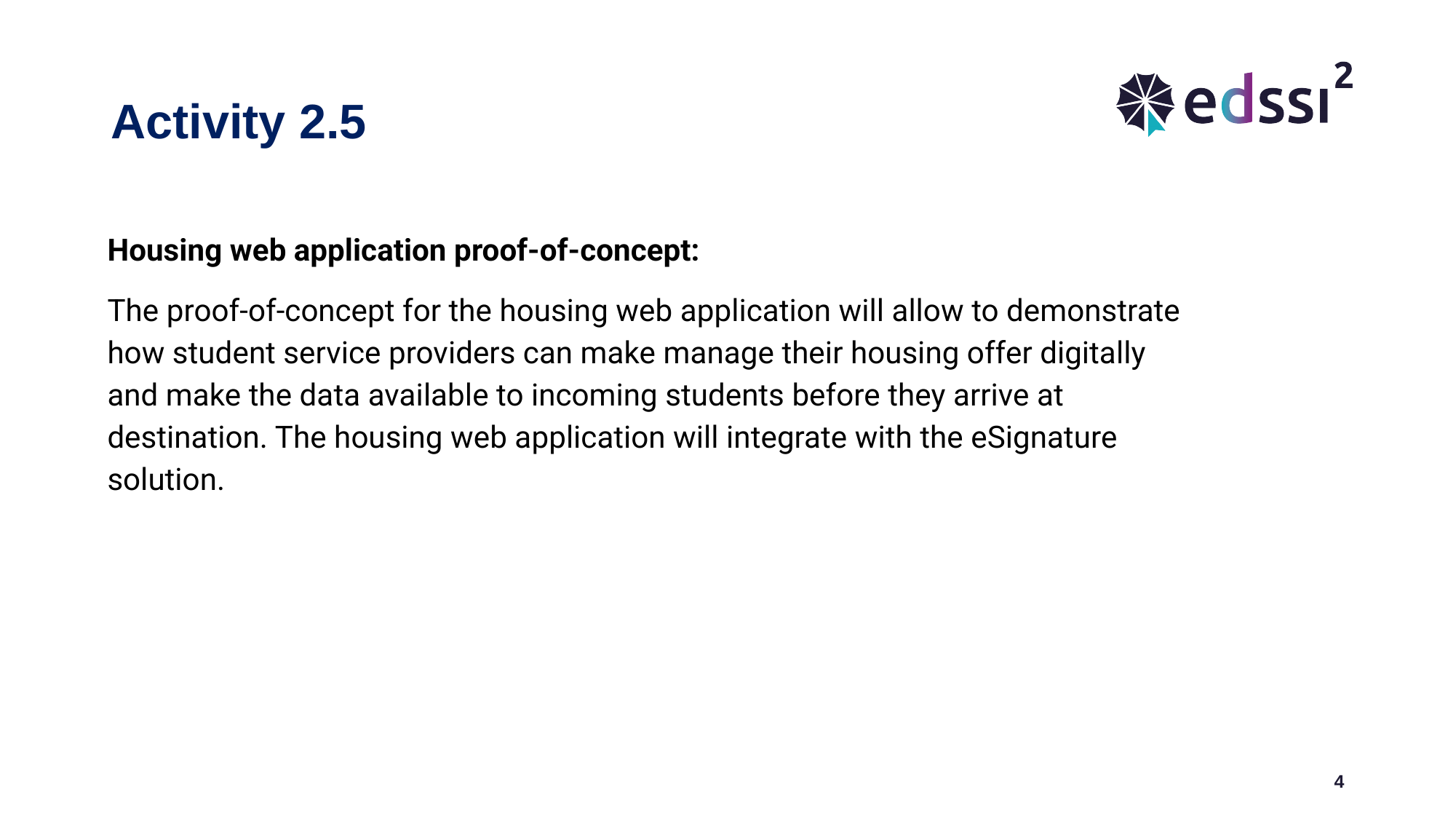

# Activity 2.5
Housing web application proof-of-concept:
The proof-of-concept for the housing web application will allow to demonstrate how student service providers can make manage their housing offer digitally and make the data available to incoming students before they arrive at destination. The housing web application will integrate with the eSignature solution.
4